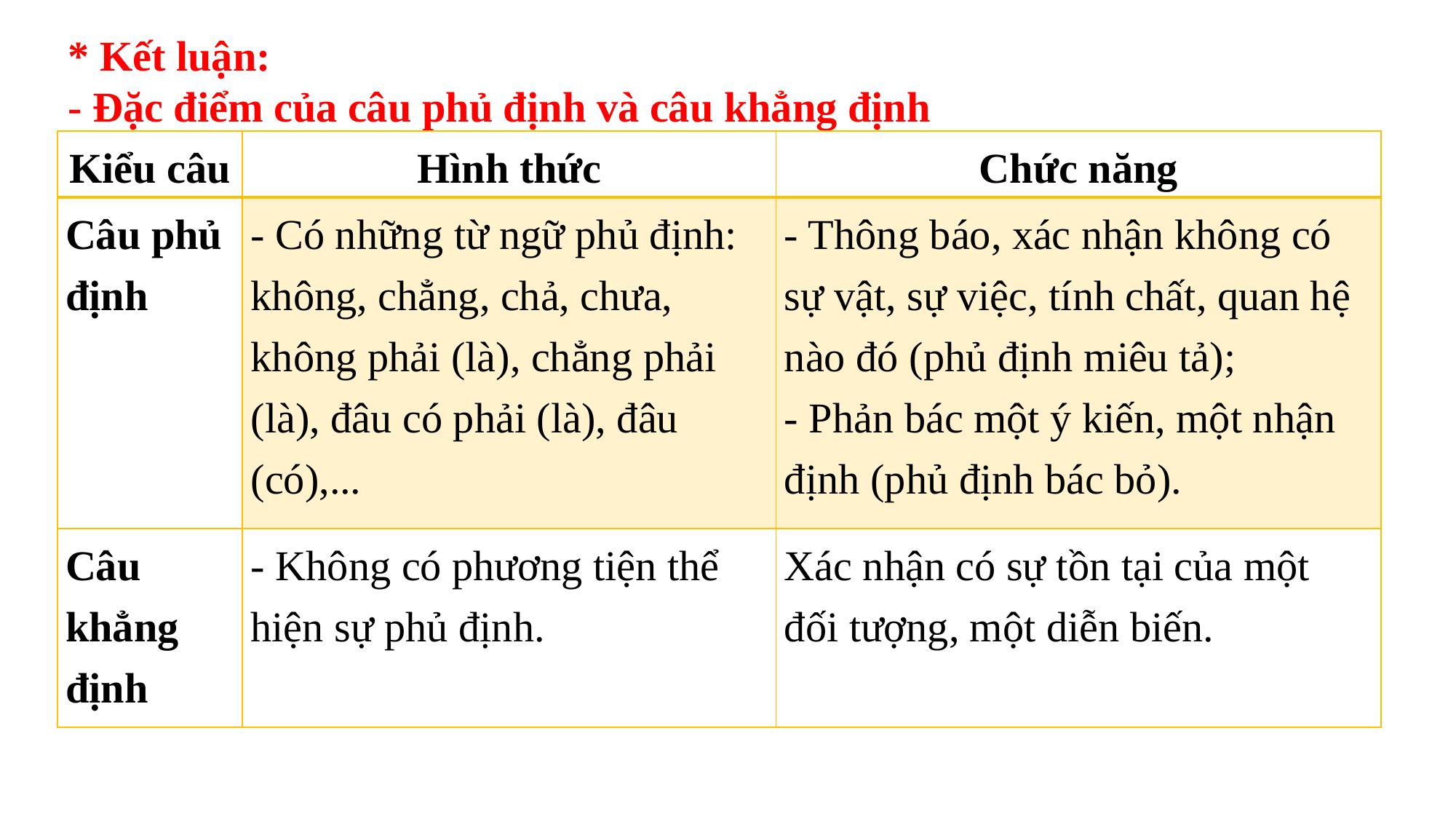

* Kết luận:
- Đặc điểm của câu phủ định và câu khẳng định
| Kiểu câu | Hình thức | Chức năng |
| --- | --- | --- |
| Câu phủ định | - Có những từ ngữ phủ định: không, chẳng, chả, chưa, không phải (là), chẳng phải (là), đâu có phải (là), đâu (có),... | - Thông báo, xác nhận không có sự vật, sự việc, tính chất, quan hệ nào đó (phủ định miêu tả); - Phản bác một ý kiến, một nhận định (phủ định bác bỏ). |
| Câu khẳng định | - Không có phương tiện thể hiện sự phủ định. | Xác nhận có sự tồn tại của một đối tượng, một diễn biến. |